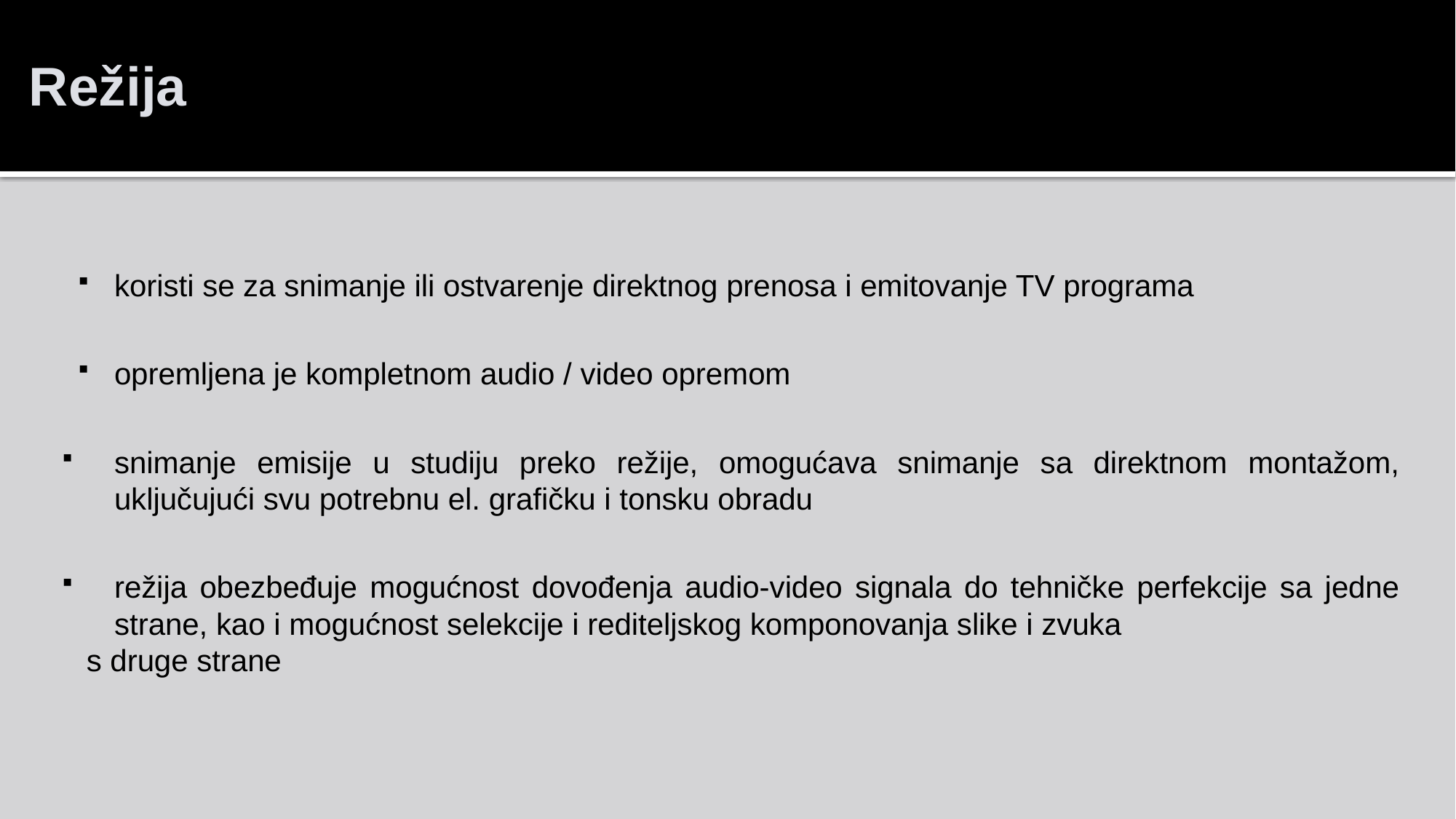

# Režija

koristi se za snimanje ili ostvarenje direktnog prenosa i emitovanje TV programa

opremljena je kompletnom audio / video opremom

snimanje emisije u studiju preko režije, omogućava snimanje sa direktnom montažom, uključujući svu potrebnu el. grafičku i tonsku obradu

režija obezbeđuje mogućnost dovođenja audio-video signala do tehničke perfekcije sa jedne strane, kao i mogućnost selekcije i rediteljskog komponovanja slike i zvuka
	 s druge strane